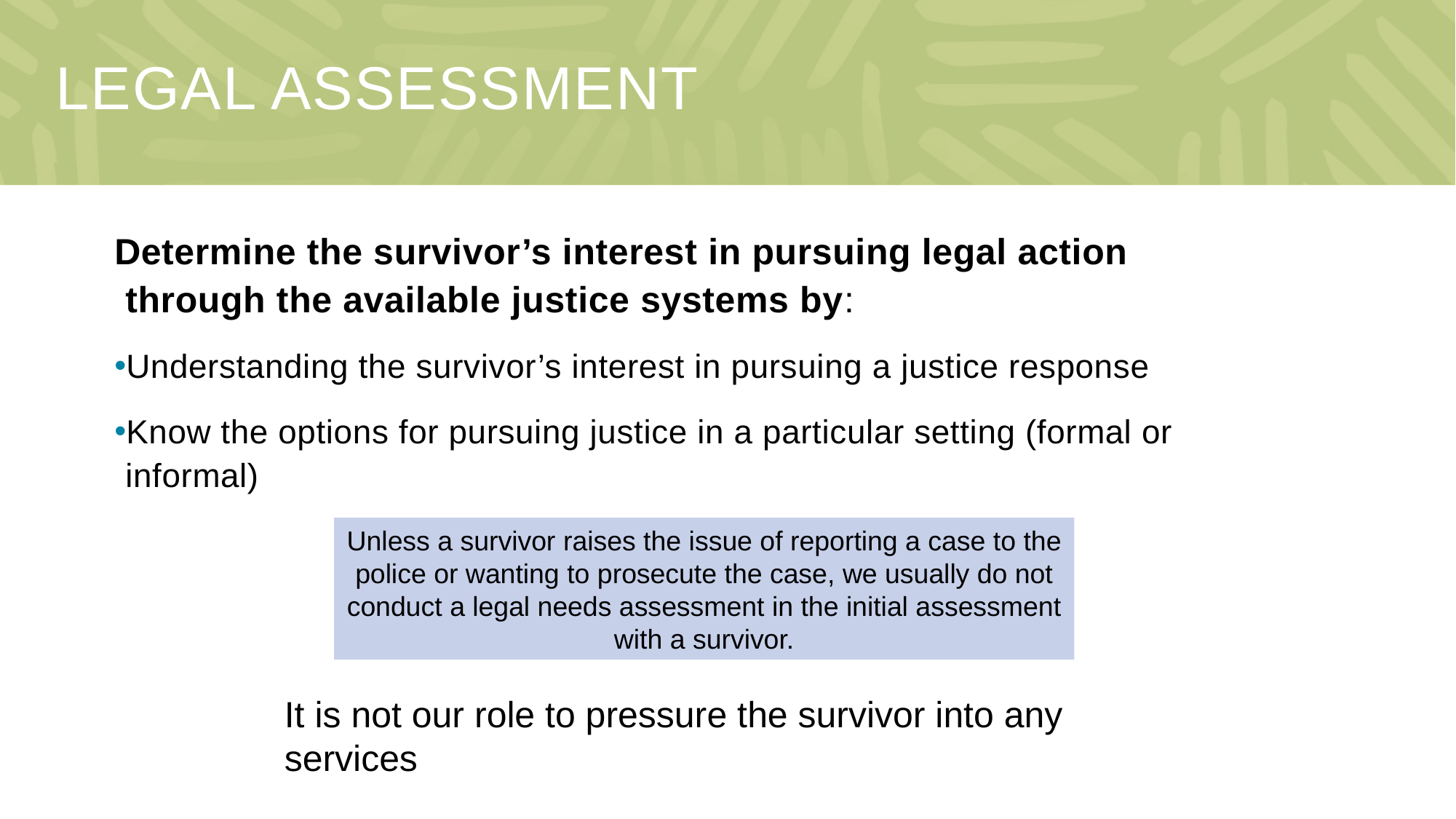

# Legal assessment
Determine the survivor’s interest in pursuing legal action through the available justice systems by:
Understanding the survivor’s interest in pursuing a justice response
Know the options for pursuing justice in a particular setting (formal or informal)
Unless a survivor raises the issue of reporting a case to the police or wanting to prosecute the case, we usually do not conduct a legal needs assessment in the initial assessment with a survivor.
It is not our role to pressure the survivor into any services